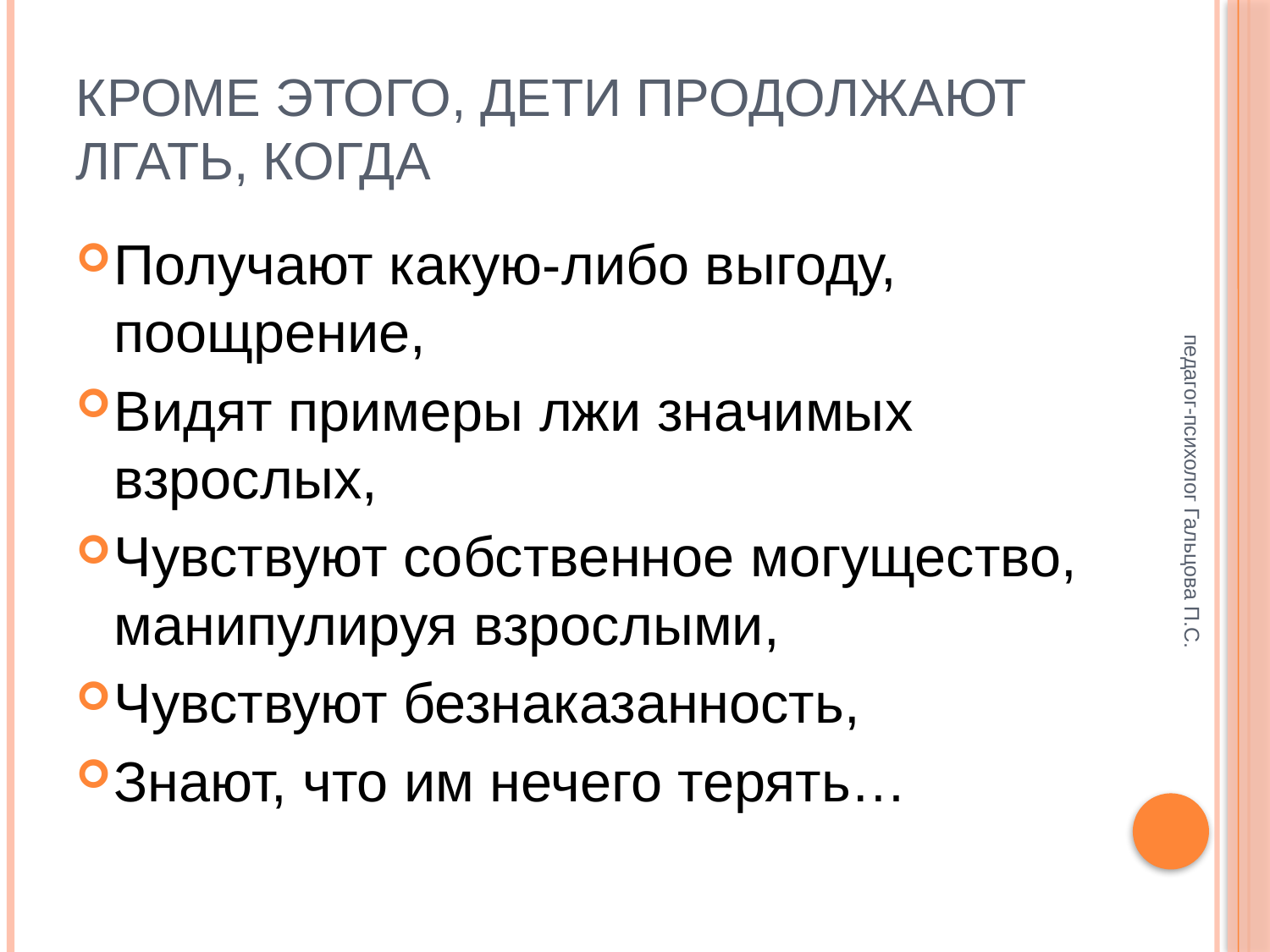

# Кроме этого, дети продолжают лгать, когда
Получают какую-либо выгоду, поощрение,
Видят примеры лжи значимых взрослых,
Чувствуют собственное могущество, манипулируя взрослыми,
Чувствуют безнаказанность,
Знают, что им нечего терять…

педагог-психолог Гальцова П.С.